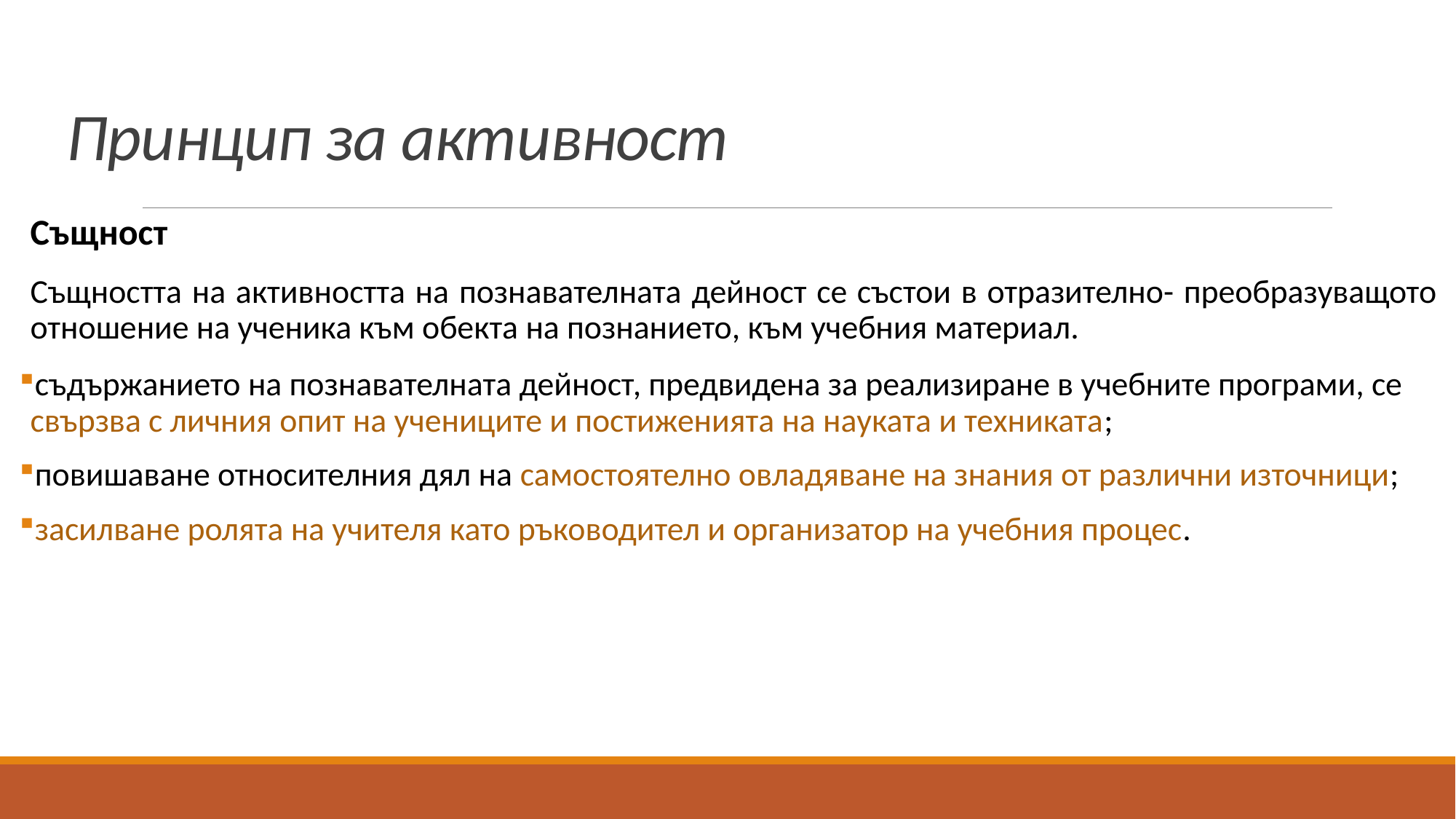

# Принцип за активност
Същност
Същността на активността на познавателната дейност се състои в отразително- преобразуващото отношение на ученика към обекта на познанието, към учебния материал.
съдържанието на познавателната дейност, предвидена за реализиране в учебните програми, се свързва с личния опит на учениците и постиженията на науката и техниката;
повишаване относителния дял на самостоятелно овладяване на знания от различни източници;
засилване ролята на учителя като ръководител и организатор на учебния процес.